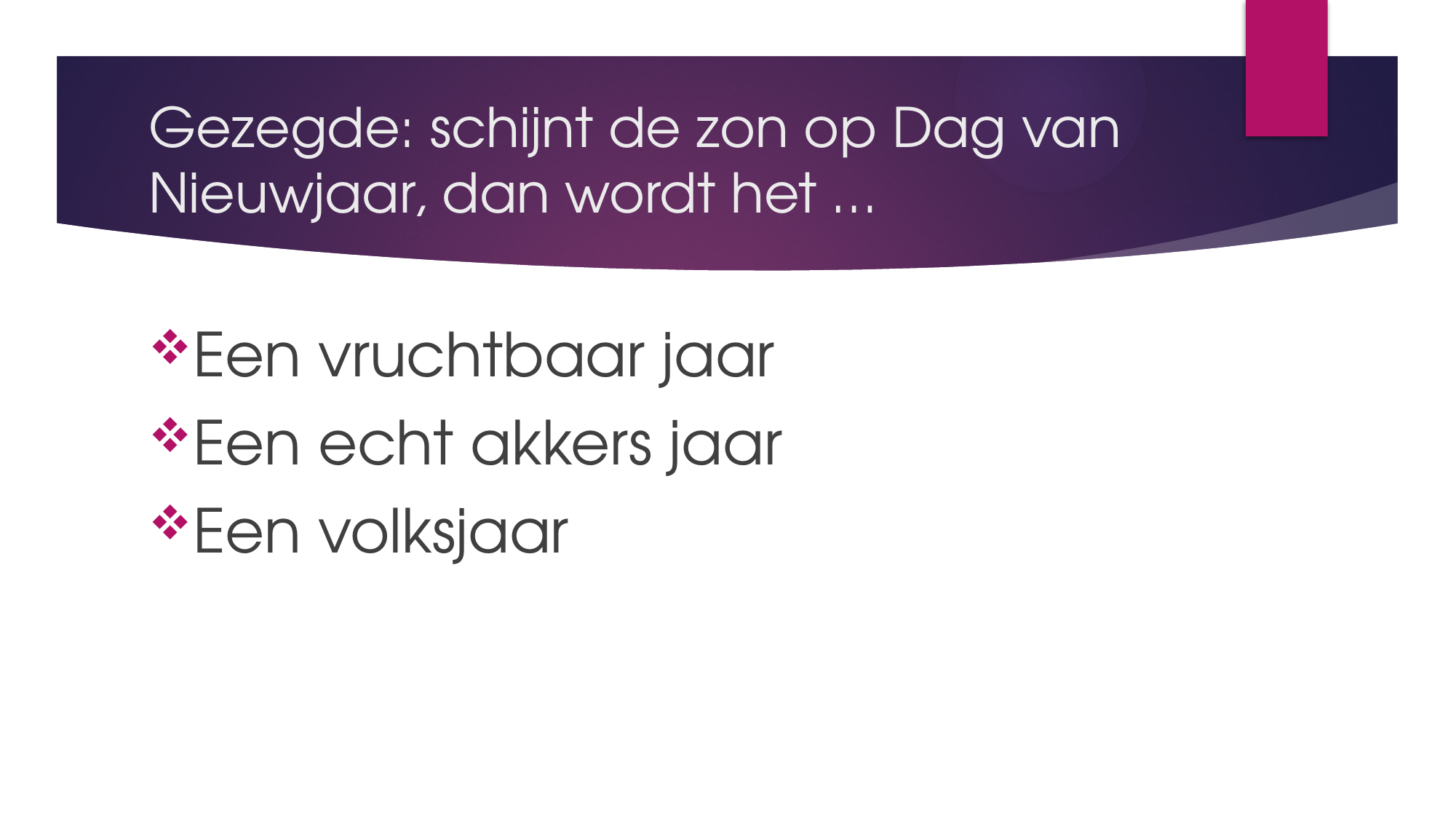

# Gezegde: schijnt de zon op Dag van Nieuwjaar, dan wordt het …
Een vruchtbaar jaar
Een echt akkers jaar
Een volksjaar